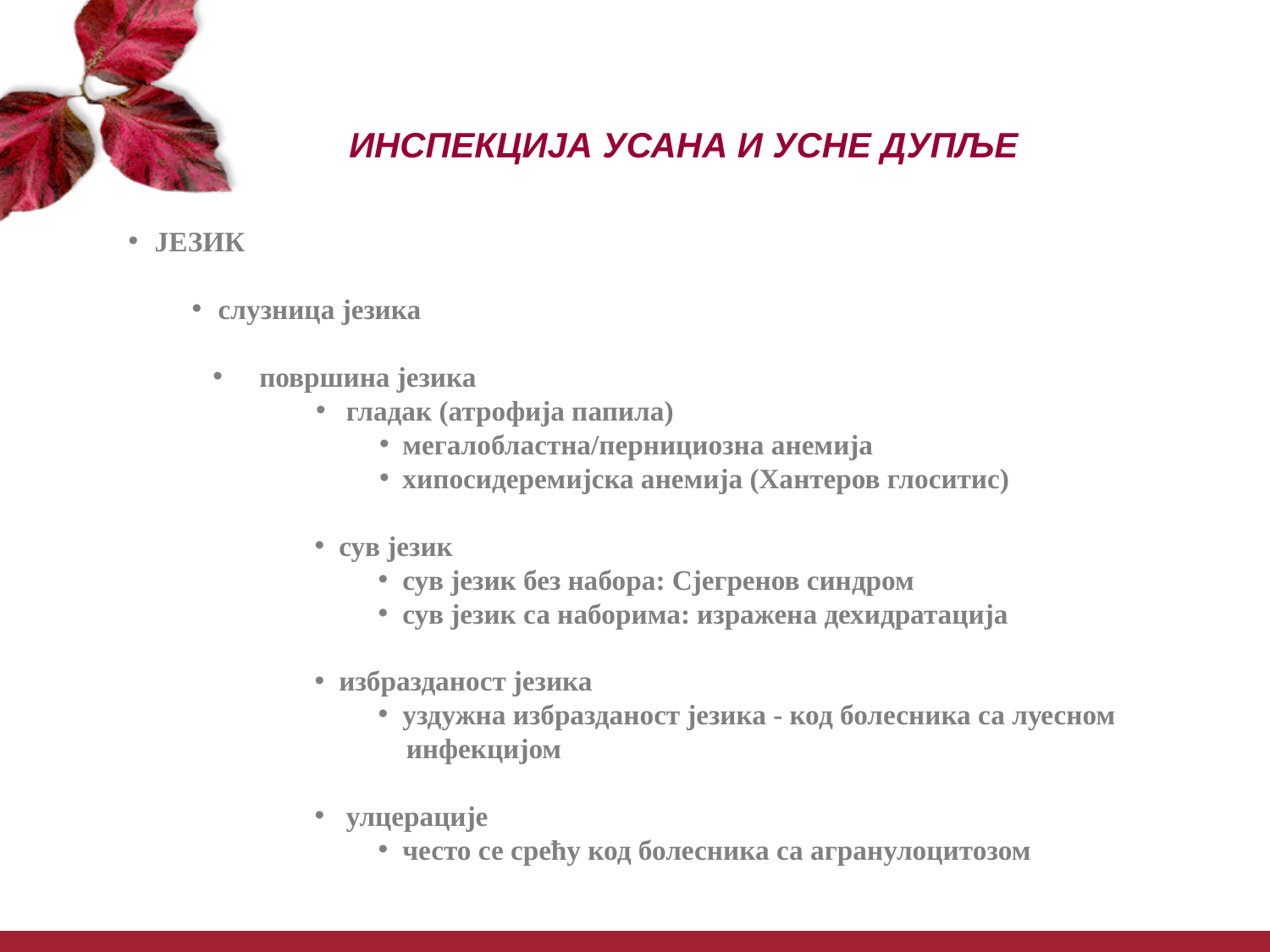

ИНСПЕКЦИЈА УСАНА И УСНЕ ДУПЉЕ

ЈЕЗИК

слузница језика

 површина језика
 гладак (атрофија папила)
мегалобластна/пернициозна анемија
хипосидеремијска анемија (Хантеров глоситис)

сув језик
сув језик без набора: Сјегренов синдром
сув језик са наборима: изражена дехидратација

избразданост језика
уздужна избразданост језика - код болесника са луесном
    инфекцијом

 улцерације
често се срећу код болесника са агранулоцитозом